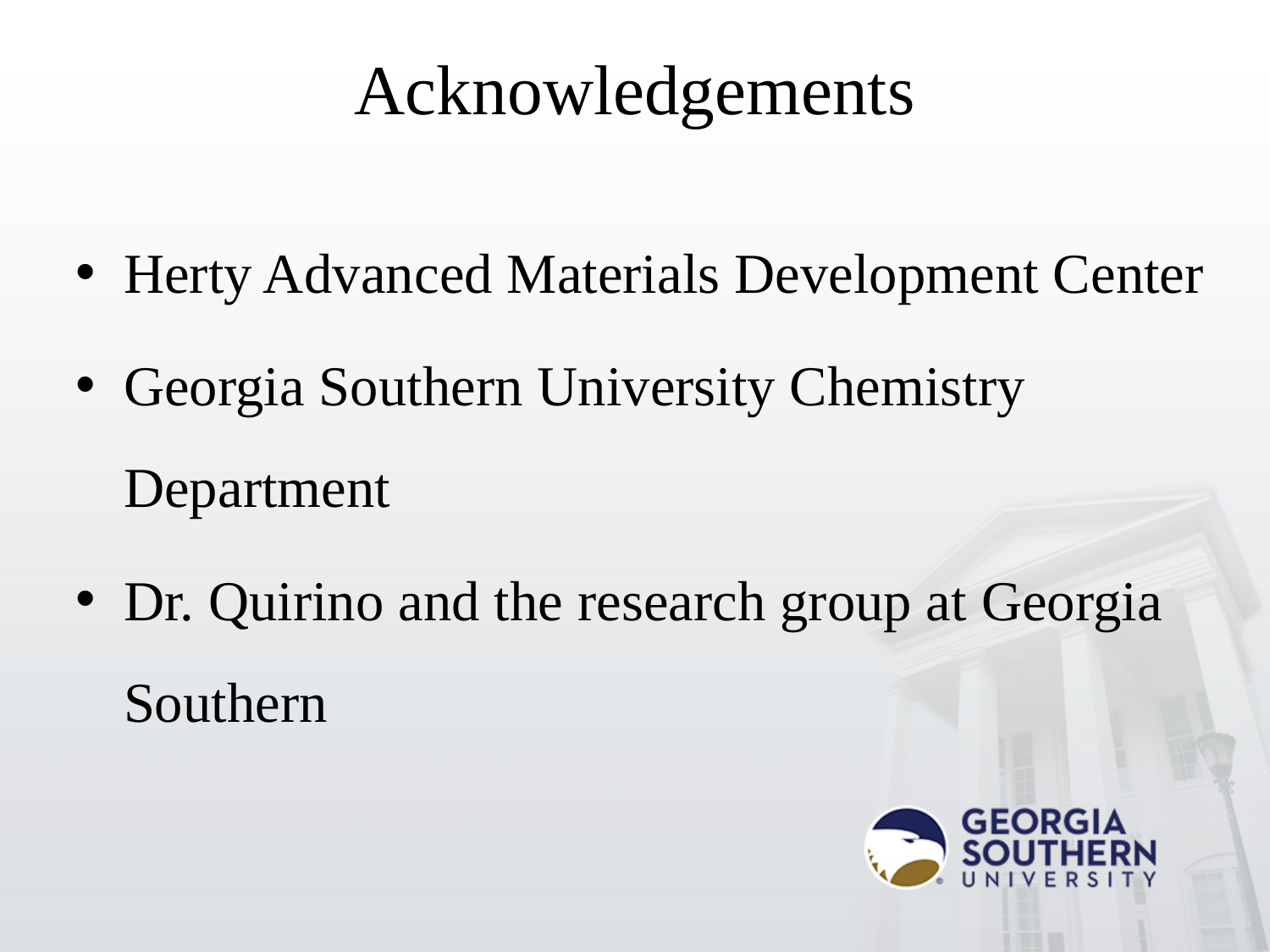

# Acknowledgements
Herty Advanced Materials Development Center
Georgia Southern University Chemistry Department
Dr. Quirino and the research group at Georgia Southern